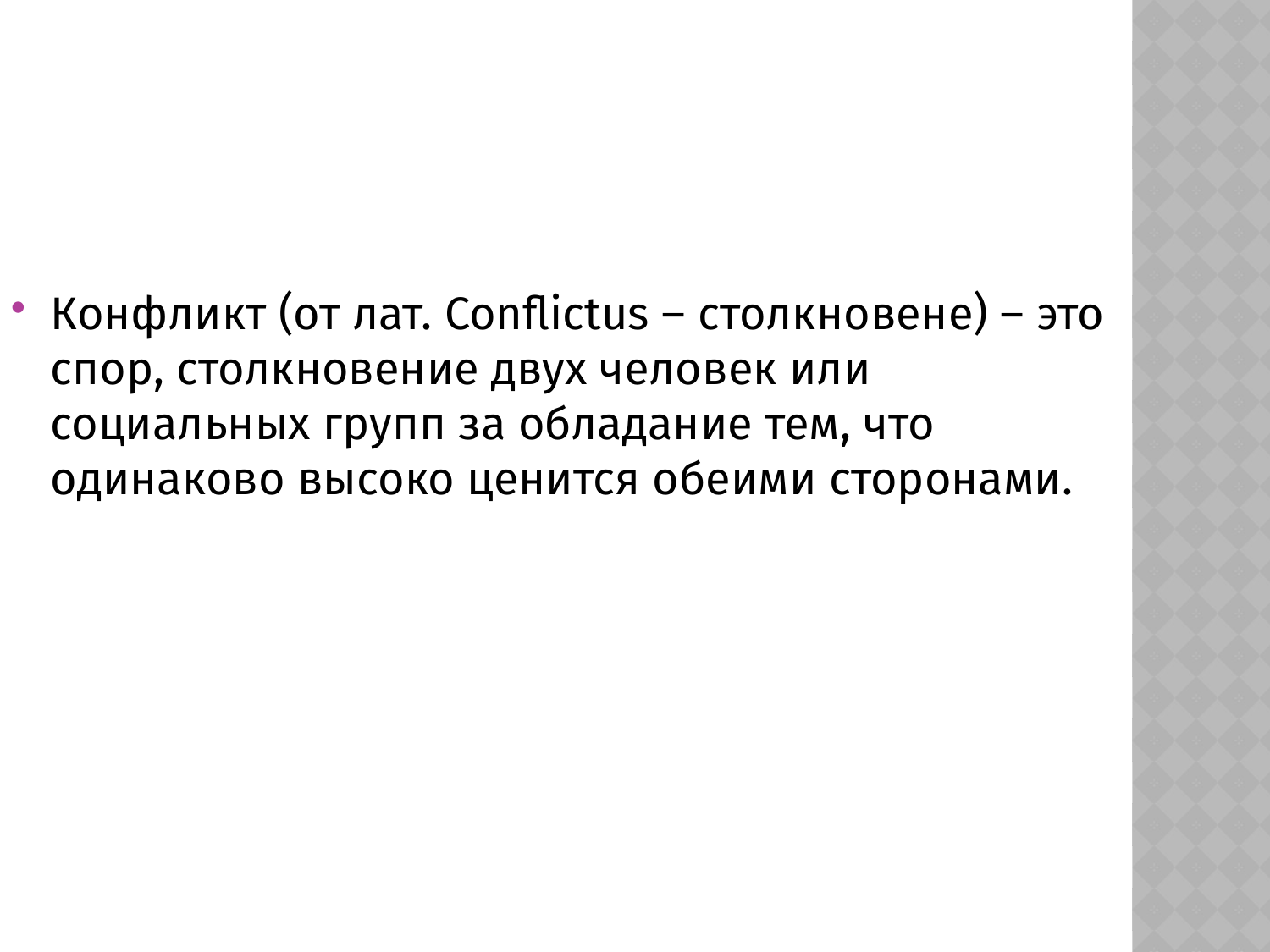

#
Конфликт (от лат. Conflictus – столкновене) – это спор, столкновение двух человек или социальных групп за обладание тем, что одинаково высоко ценится обеими сторонами.